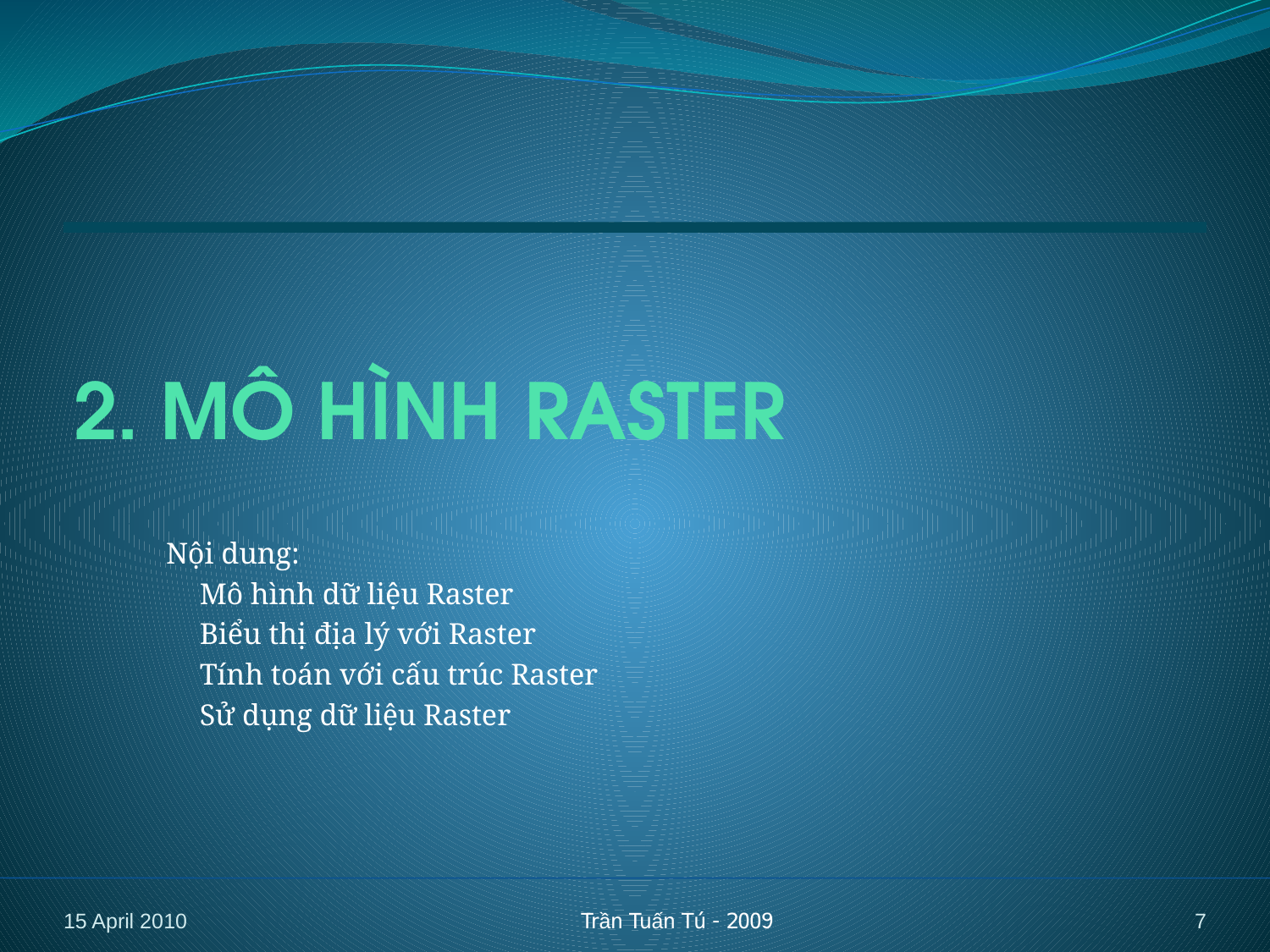

# 2. MÔ HÌNH RASTER
Nội dung:
	Mô hình dữ liệu Raster
	Biểu thị địa lý với Raster
	Tính toán với cấu trúc Raster
	Sử dụng dữ liệu Raster
15 April 2010
Trần Tuấn Tú - 2009
7